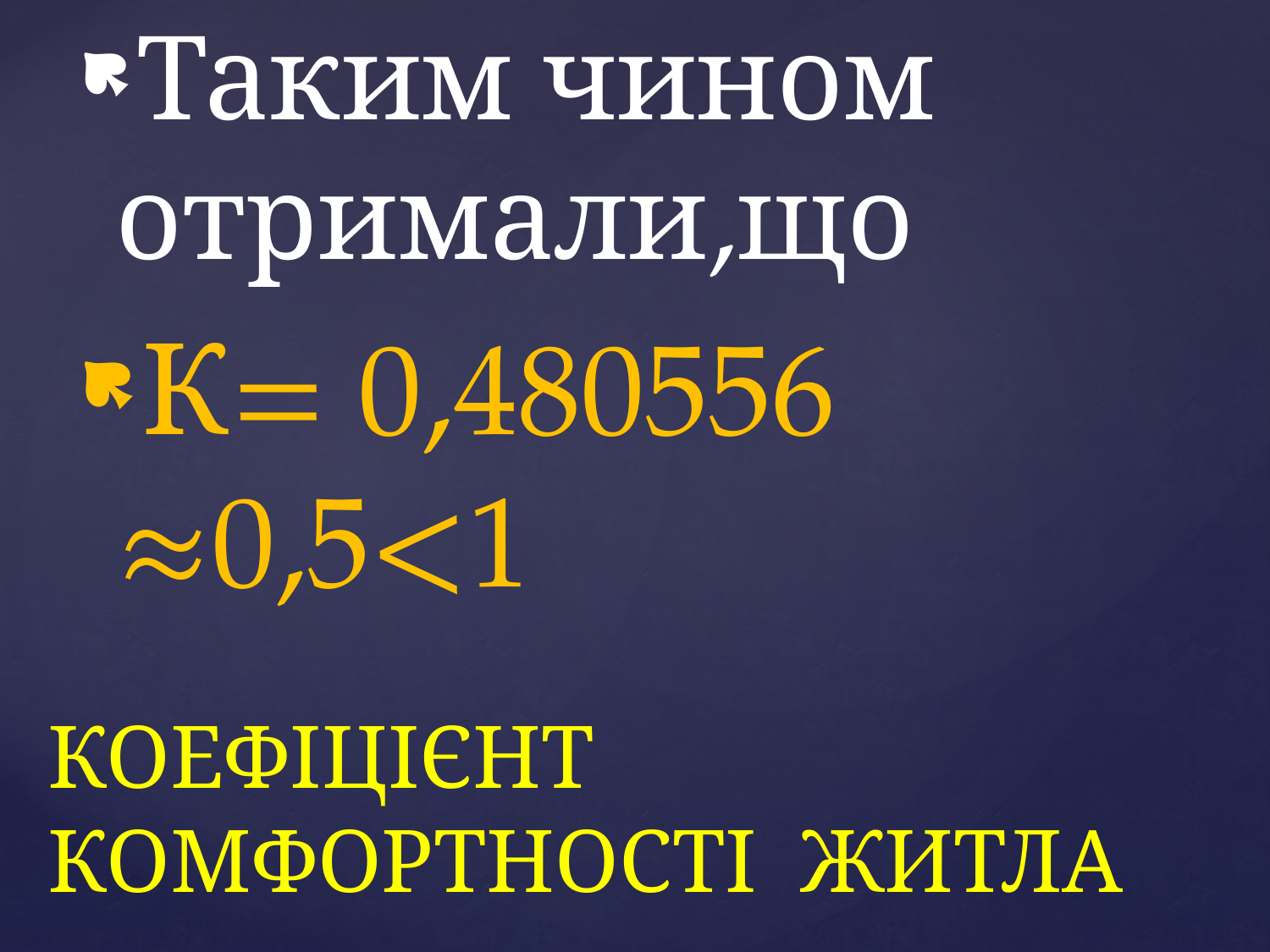

Таким чином отримали,що
К= 0,480556 ≈0,5<1
# КОЕФІЦІЄНТ КОМФОРТНОСТІ  ЖИТЛА